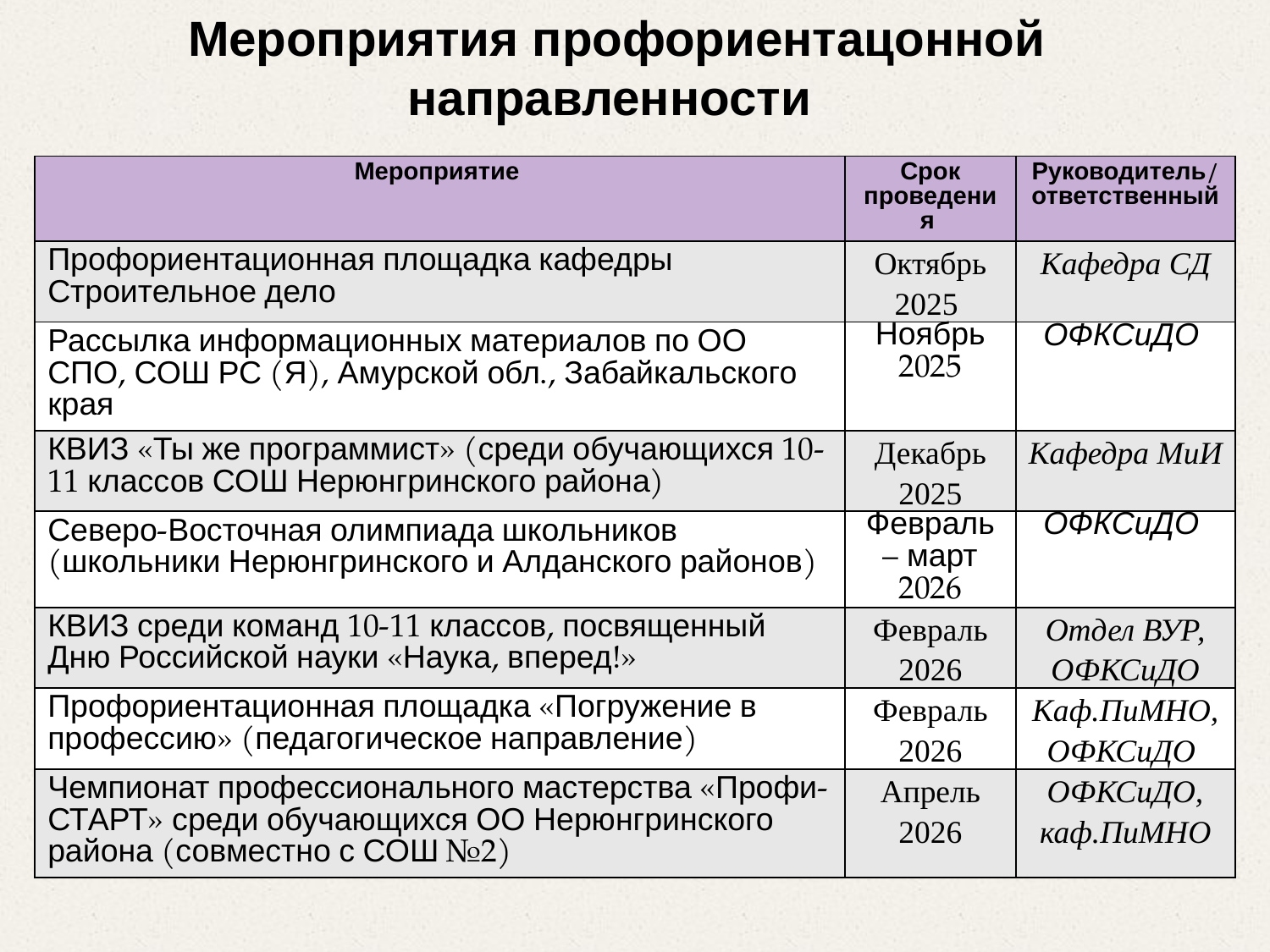

Мероприятия профориентацонной направленности
| Мероприятие | Срок проведения | Руководитель/ ответственный |
| --- | --- | --- |
| Профориентационная площадка кафедры Строительное дело | Октябрь 2025 | Кафедра СД |
| Рассылка информационных материалов по ОО СПО, СОШ РС (Я), Амурской обл., Забайкальского края | Ноябрь 2025 | ОФКСиДО |
| КВИЗ «Ты же программист» (среди обучающихся 10-11 классов СОШ Нерюнгринского района) | Декабрь 2025 | Кафедра МиИ |
| Северо-Восточная олимпиада школьников (школьники Нерюнгринского и Алданского районов) | Февраль – март 2026 | ОФКСиДО |
| КВИЗ среди команд 10-11 классов, посвященный Дню Российской науки «Наука, вперед!» | Февраль 2026 | Отдел ВУР, ОФКСиДО |
| Профориентационная площадка «Погружение в профессию» (педагогическое направление) | Февраль 2026 | Каф.ПиМНО, ОФКСиДО |
| Чемпионат профессионального мастерства «Профи-СТАРТ» среди обучающихся ОО Нерюнгринского района (совместно с СОШ №2) | Апрель 2026 | ОФКСиДО, каф.ПиМНО |